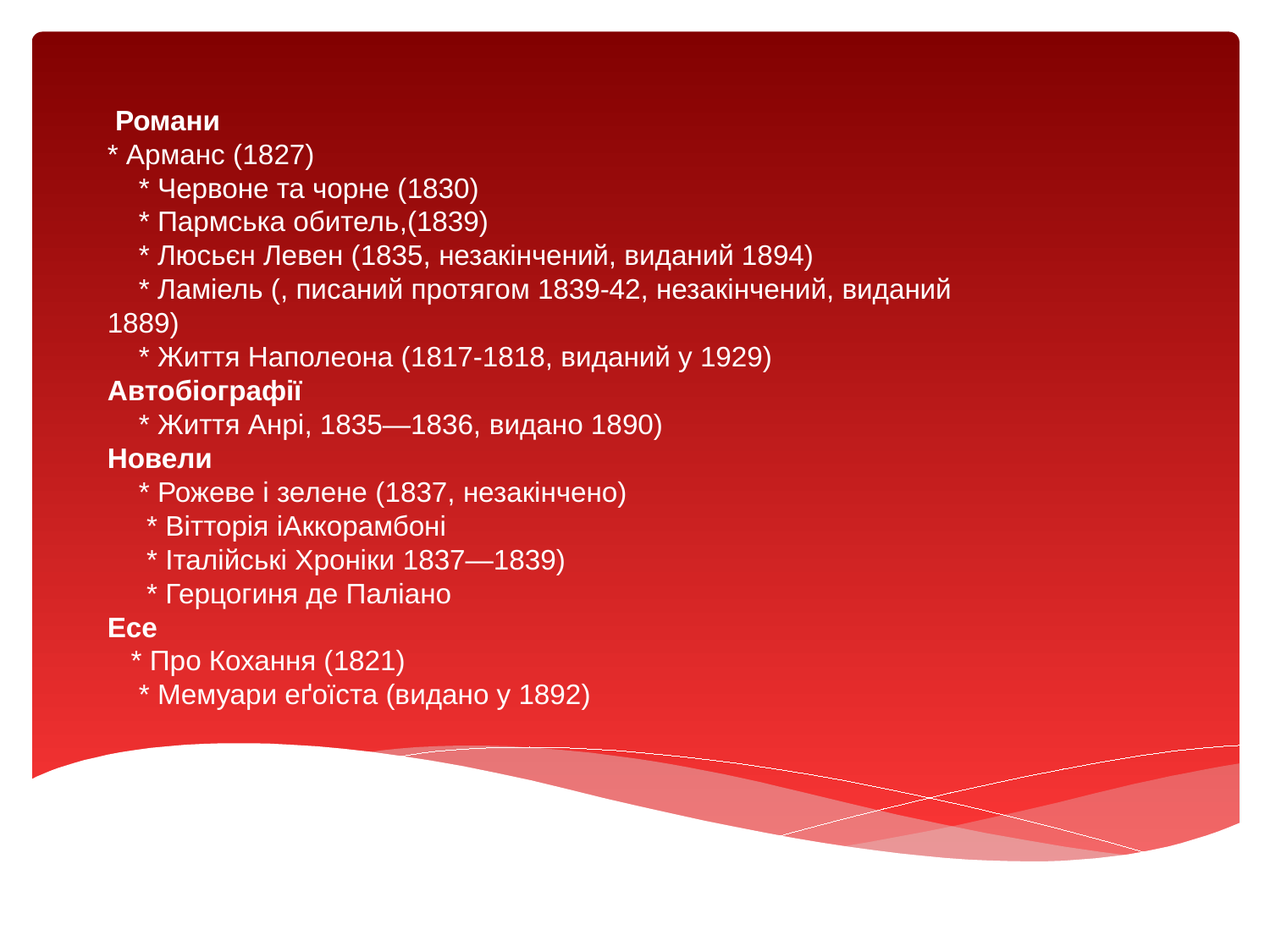

Романи
* Арманс (1827)
    * Червоне та чорне (1830)
    * Пармська обитель,(1839)
    * Люсьєн Левен (1835, незакінчений, виданий 1894)
    * Ламіель (, писаний протягом 1839-42, незакінчений, виданий 1889)
    * Життя Наполеона (1817-1818, виданий у 1929)
Автобіографії
    * Життя Анрі, 1835—1836, видано 1890)
Новели
    * Рожеве і зелене (1837, незакінчено)
     * Вітторія iАккорамбоні
     * Італійські Хроніки 1837—1839)
     * Герцогиня де Паліано
Есе
   * Про Кохання (1821)
    * Мемуари еґоїста (видано у 1892)